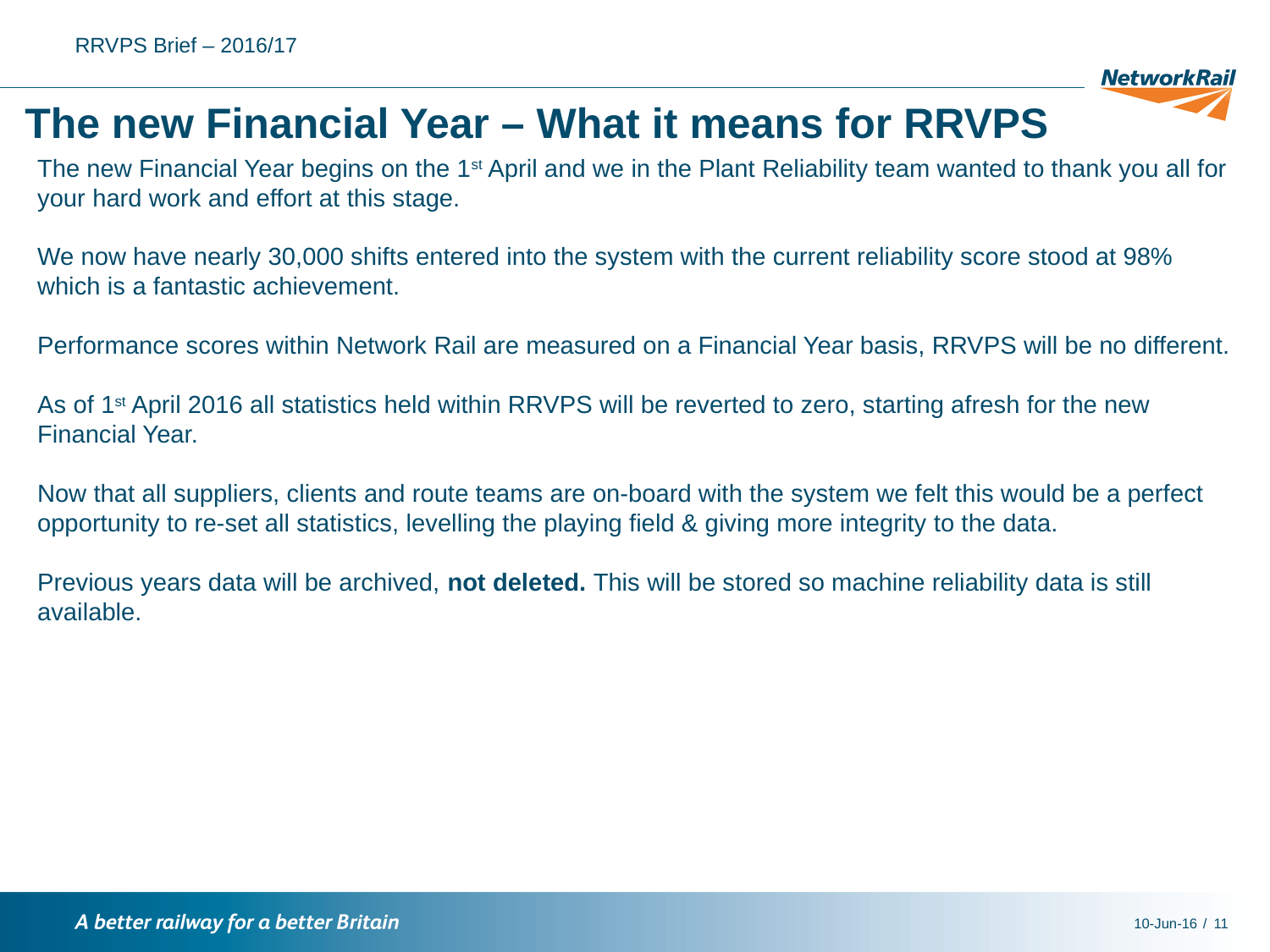

RRVPS Brief – 2016/17
# The new Financial Year – What it means for RRVPS
The new Financial Year begins on the 1st April and we in the Plant Reliability team wanted to thank you all for your hard work and effort at this stage.

We now have nearly 30,000 shifts entered into the system with the current reliability score stood at 98% which is a fantastic achievement.

Performance scores within Network Rail are measured on a Financial Year basis, RRVPS will be no different.

As of 1st April 2016 all statistics held within RRVPS will be reverted to zero, starting afresh for the new Financial Year.

Now that all suppliers, clients and route teams are on-board with the system we felt this would be a perfect opportunity to re-set all statistics, levelling the playing field & giving more integrity to the data.

Previous years data will be archived, not deleted. This will be stored so machine reliability data is still available.

10-Jun-16
11